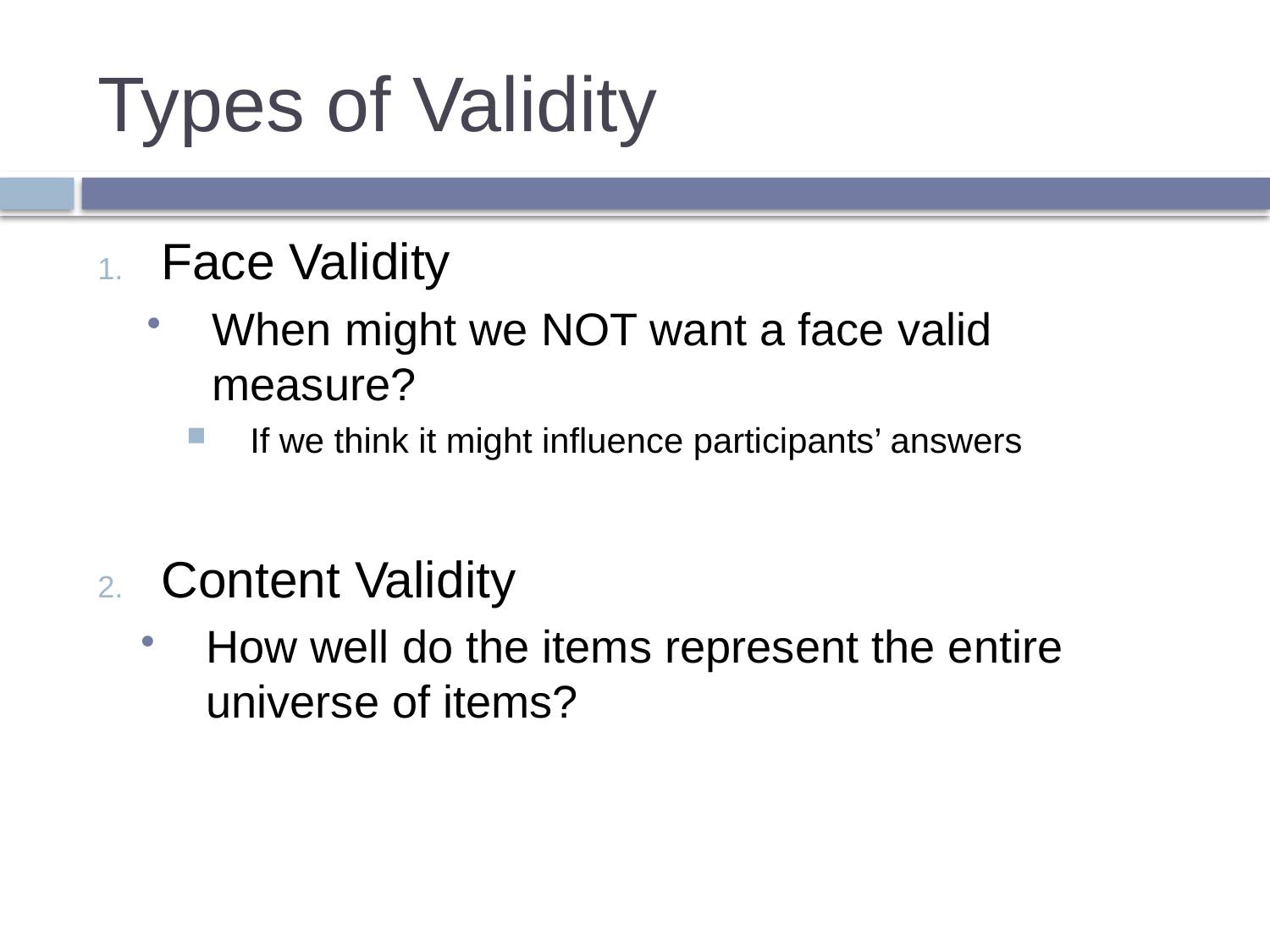

# Types of Validity
Face Validity
When might we NOT want a face valid measure?
If we think it might influence participants’ answers

Content Validity
How well do the items represent the entire universe of items?